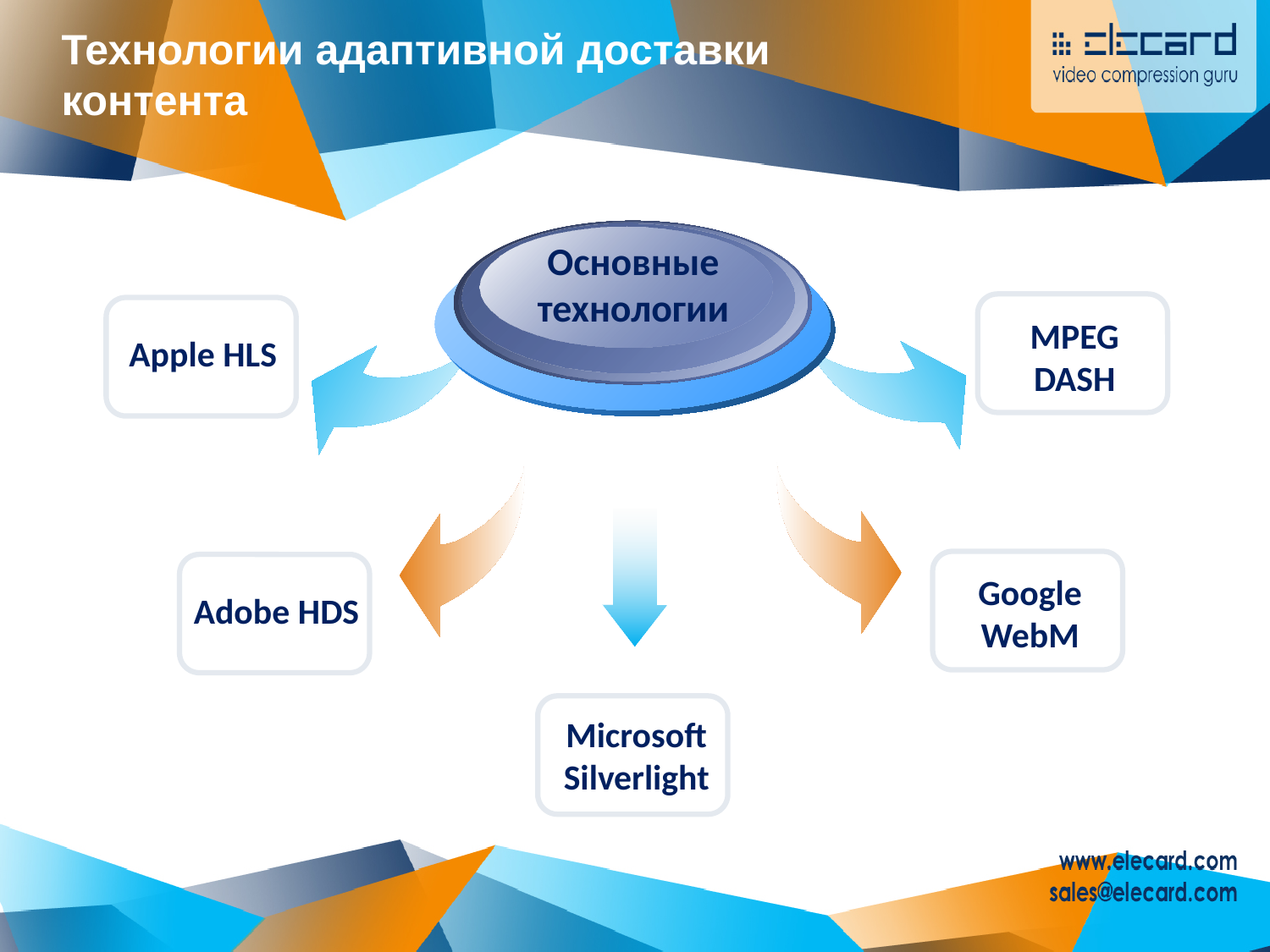

Технологии адаптивной доставки
контента

Основные
технологии

MPEG
DASH

Apple HLS

Google
WebM

Adobe HDS

Microsoft
Silverlight